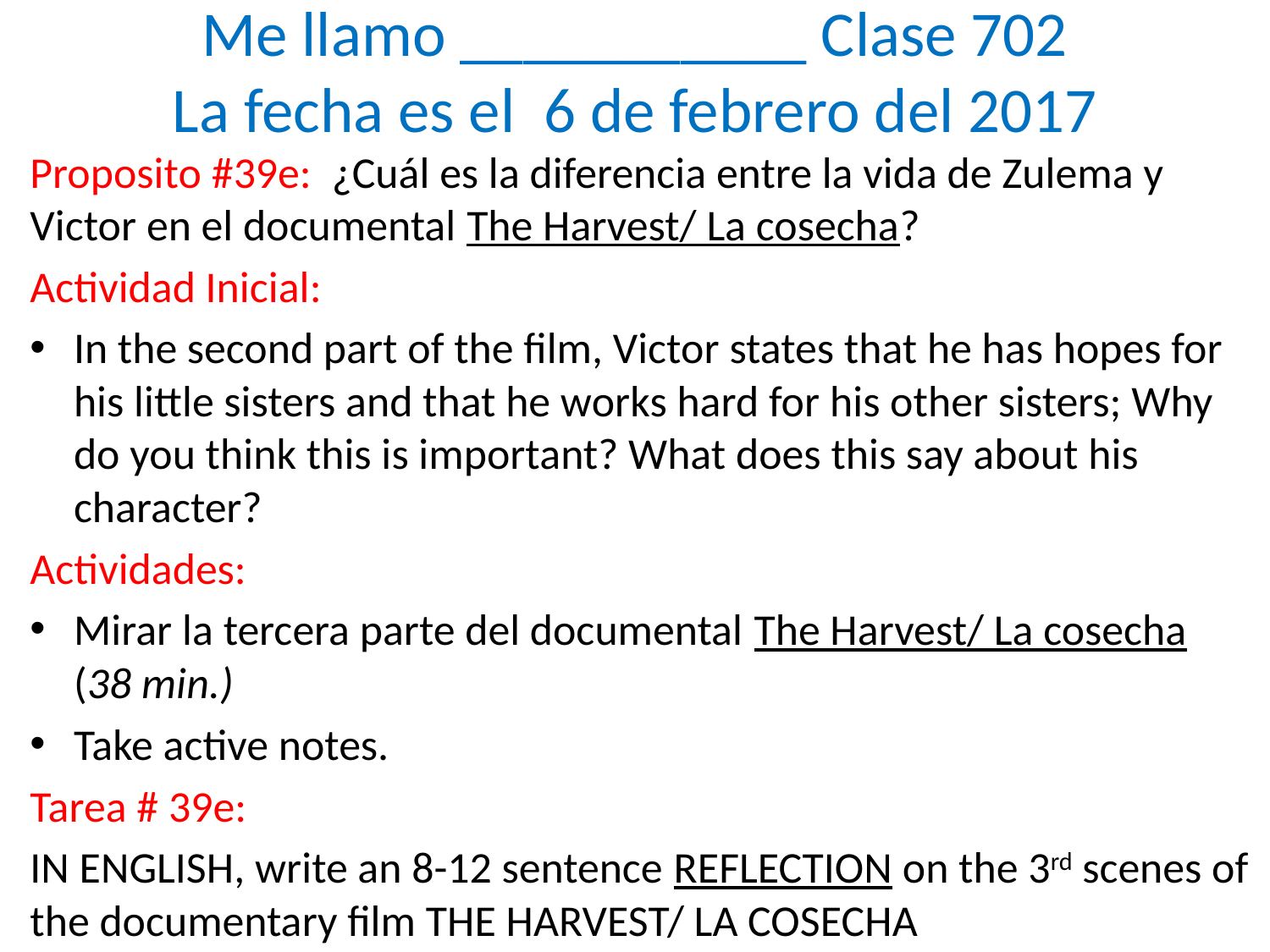

# Me llamo ___________ Clase 702 La fecha es el  6 de febrero del 2017
Proposito #39e:  ¿Cuál es la diferencia entre la vida de Zulema y Victor en el documental The Harvest/ La cosecha?
Actividad Inicial:
In the second part of the film, Victor states that he has hopes for his little sisters and that he works hard for his other sisters; Why do you think this is important? What does this say about his character?
Actividades:
Mirar la tercera parte del documental The Harvest/ La cosecha (38 min.)
Take active notes.
Tarea # 39e:
IN ENGLISH, write an 8-12 sentence REFLECTION on the 3rd scenes of the documentary film THE HARVEST/ LA COSECHA